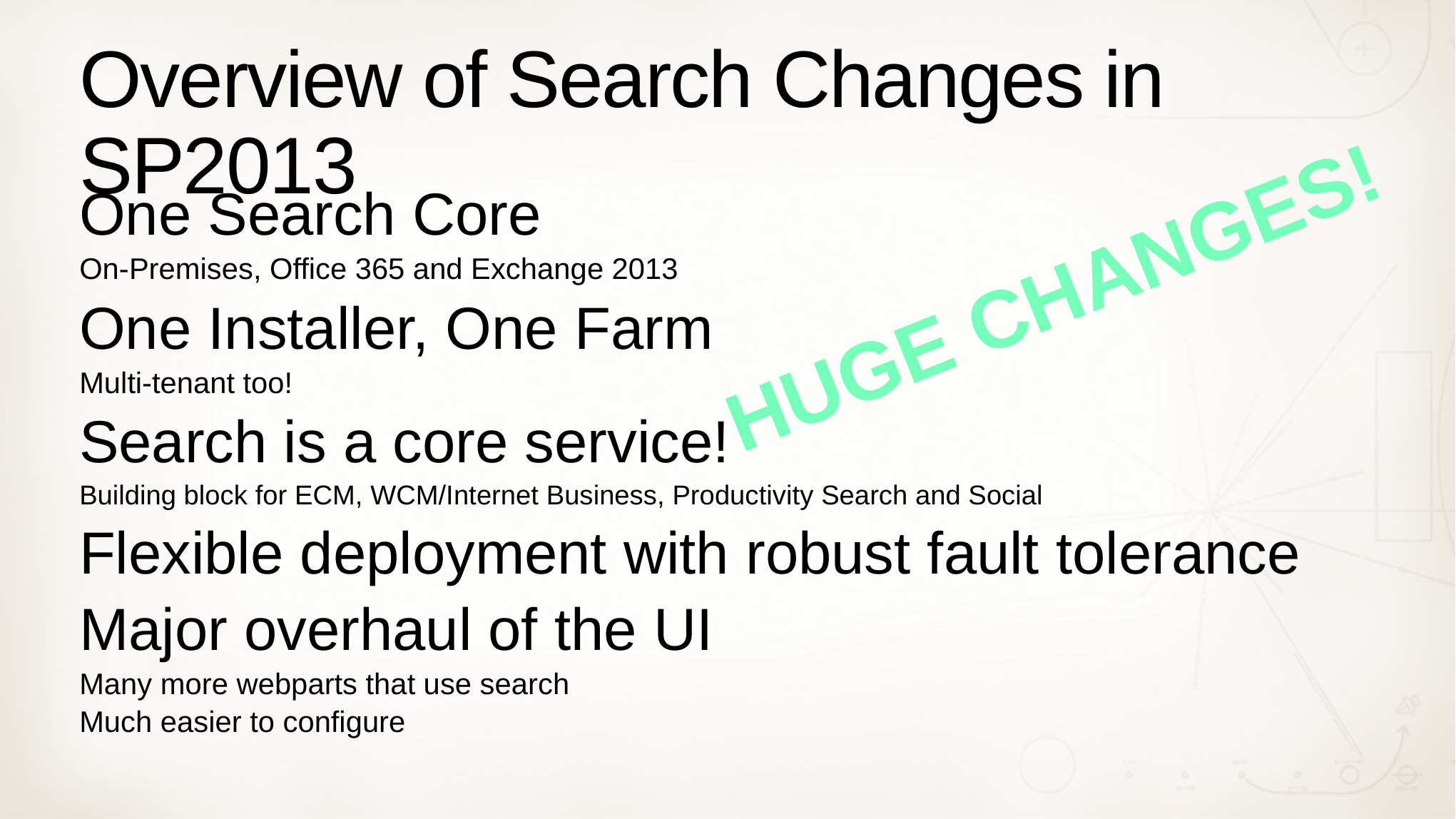

# Overview of Search Changes in SP2013
One Search Core
On-Premises, Office 365 and Exchange 2013
One Installer, One Farm
Multi-tenant too!
Search is a core service!
Building block for ECM, WCM/Internet Business, Productivity Search and Social
Flexible deployment with robust fault tolerance
Major overhaul of the UI
Many more webparts that use search
Much easier to configure

HUGE CHANGES!